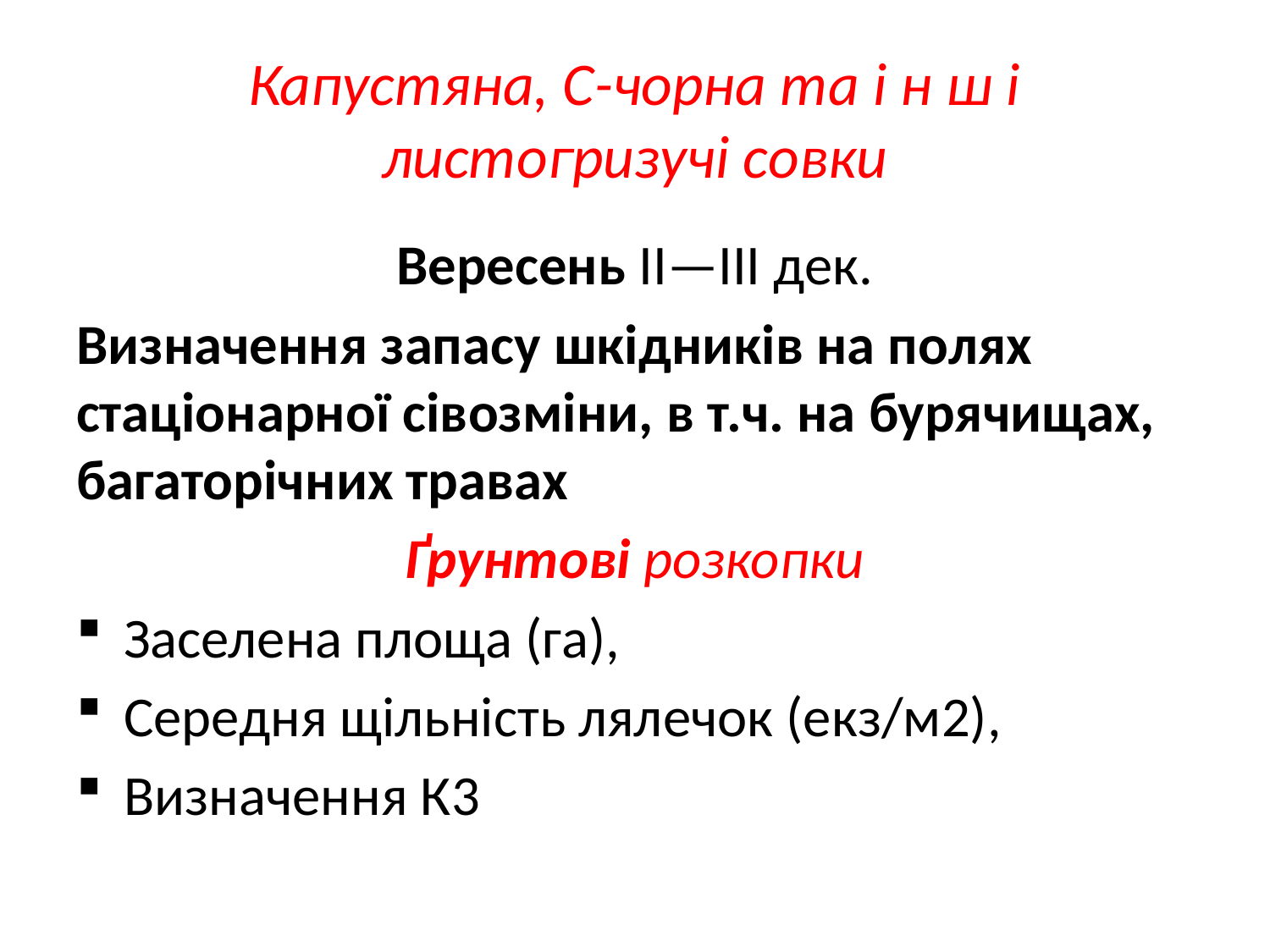

# Капустяна, С-чорна та і н ш і листогризучі совки
Вересень II—ІІІ дек.
Визначення запасу шкідників на полях стаціонарної сівозміни, в т.ч. на бурячищах, багаторічних травах
Ґрунтові розкопки
Заселена площа (га),
Середня щільність лялечок (екз/м2),
Визначення К3